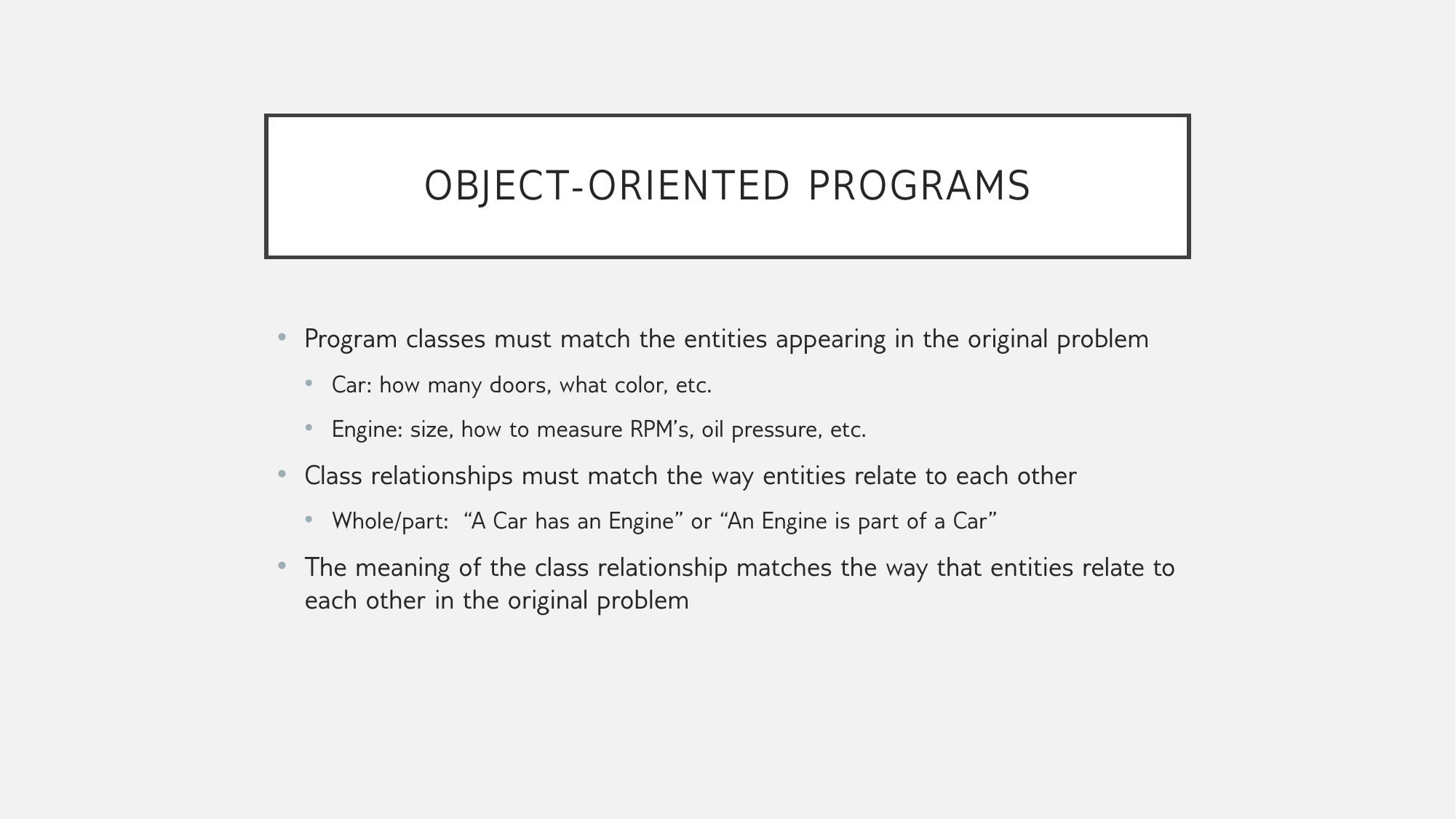

# Object-Oriented Programs
Program classes must match the entities appearing in the original problem
Car: how many doors, what color, etc.
Engine: size, how to measure RPM’s, oil pressure, etc.
Class relationships must match the way entities relate to each other
Whole/part:  “A Car has an Engine” or “An Engine is part of a Car”
The meaning of the class relationship matches the way that entities relate to each other in the original problem